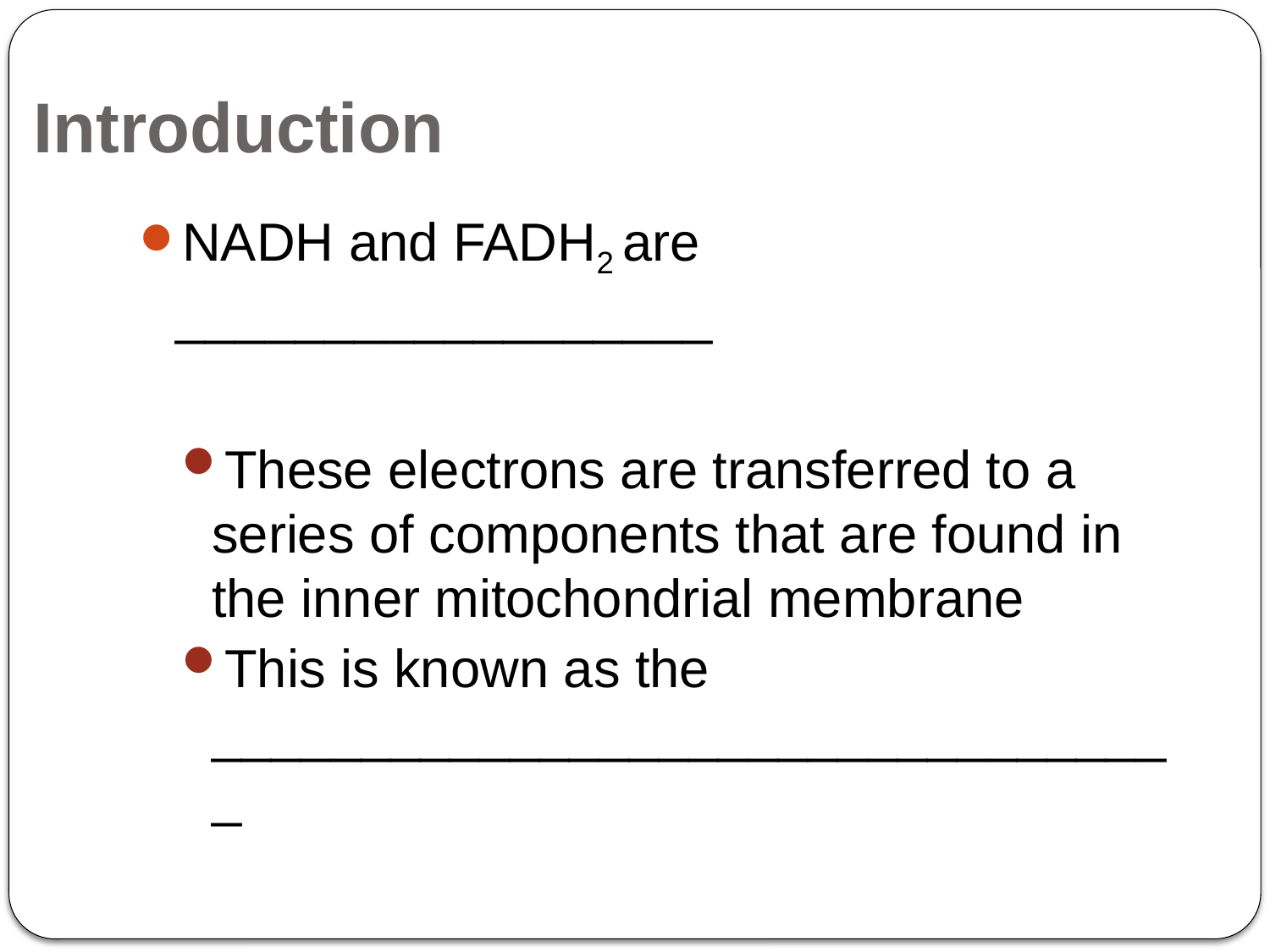

# Introduction
NADH and FADH2 are __________________

These electrons are transferred to a series of components that are found in the inner mitochondrial membrane
This is known as the _________________________________